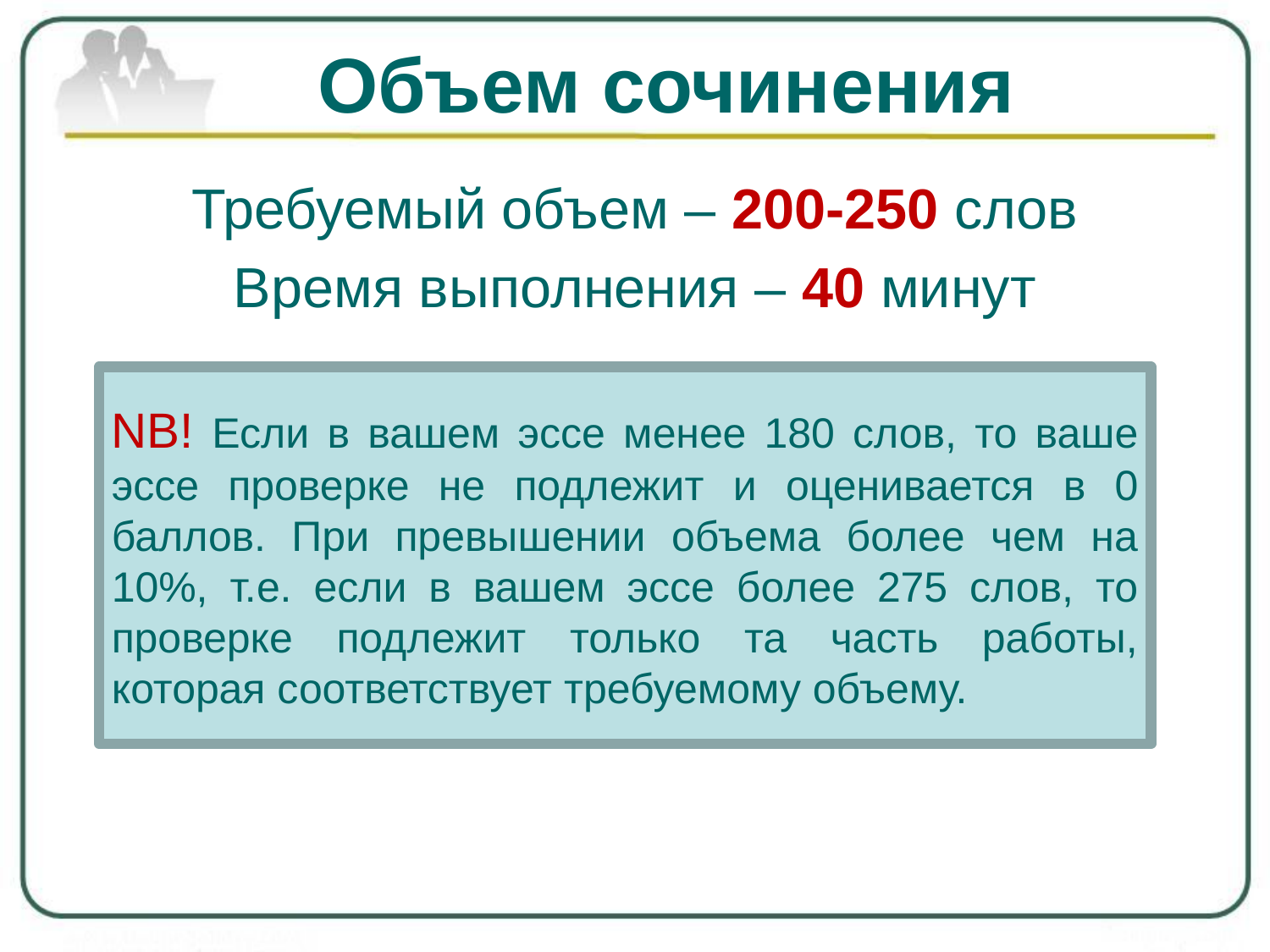

# Объем сочинения
Требуемый объем – 200-250 слов
Время выполнения – 40 минут

NB! Если в вашем эссе менее 180 слов, то ваше эссе проверке не подлежит и оценивается в 0 баллов. При превышении объема более чем на 10%, т.е. если в вашем эссе более 275 слов, то проверке подлежит только та часть работы, которая соответствует требуемому объему.